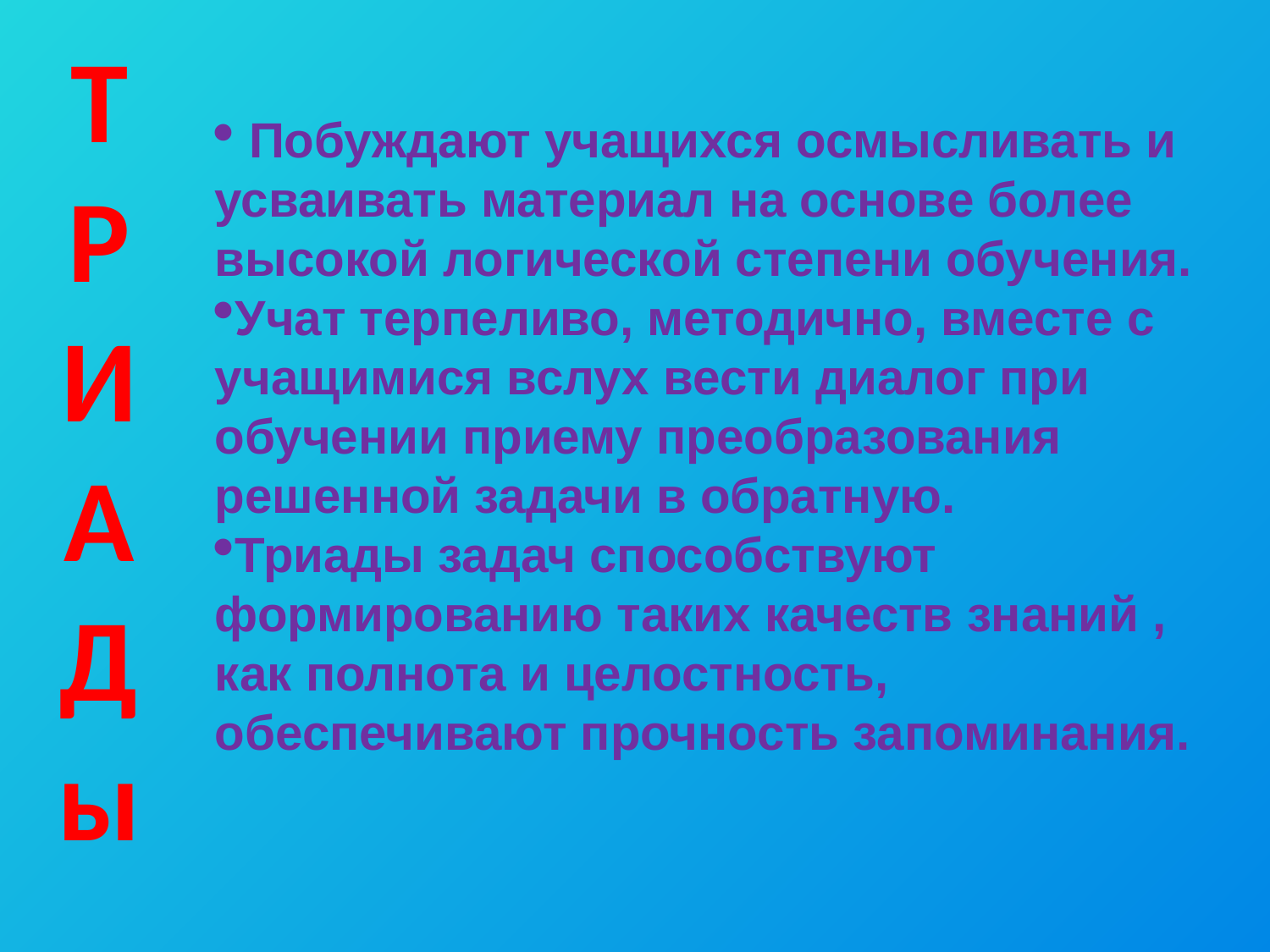

Т
Р
И
А
Д
ы

 Побуждают учащихся осмысливать и усваивать материал на основе более высокой логической степени обучения.
Учат терпеливо, методично, вместе с учащимися вслух вести диалог при обучении приему преобразования решенной задачи в обратную.
Триады задач способствуют формированию таких качеств знаний , как полнота и целостность, обеспечивают прочность запоминания.